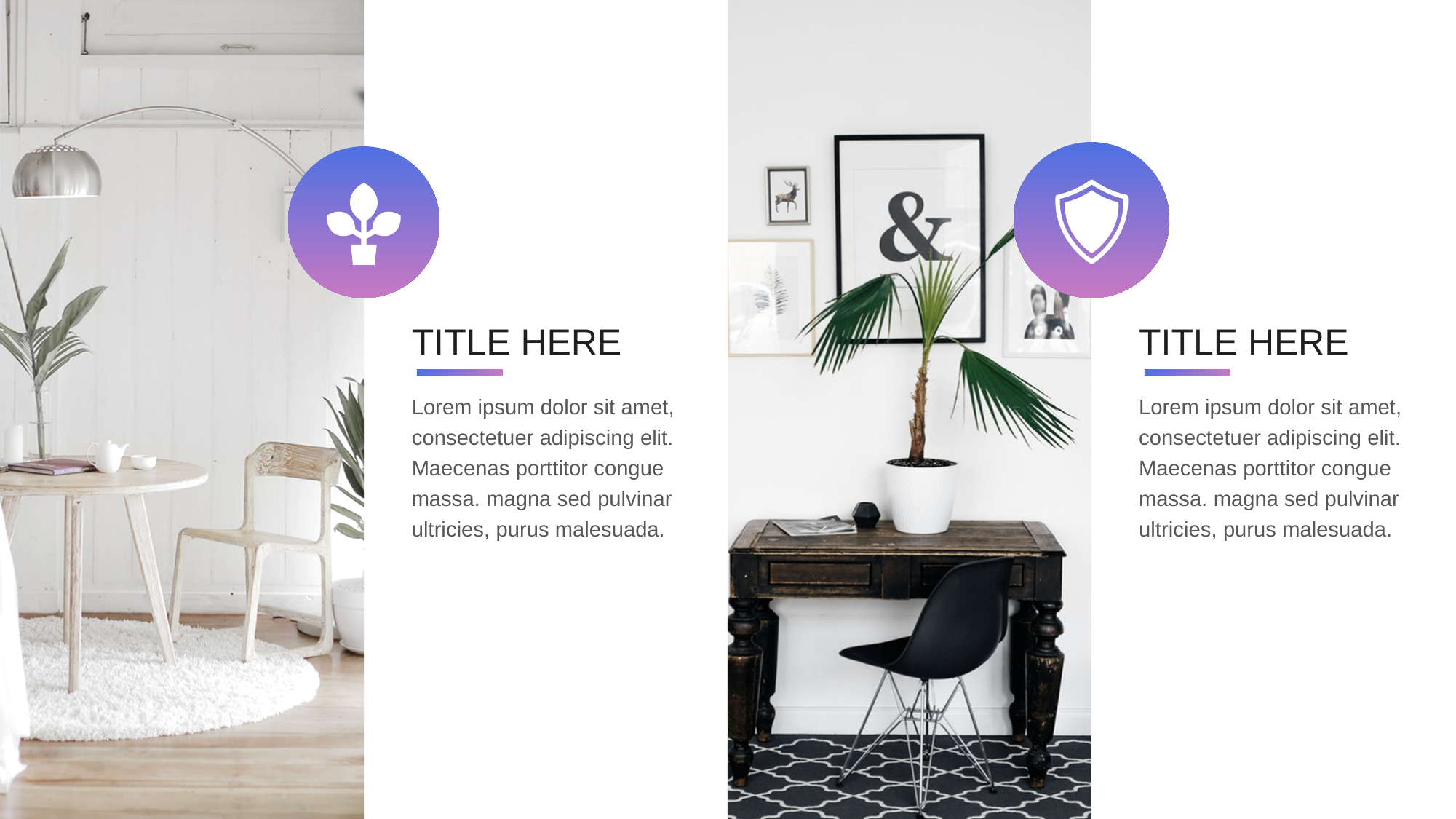

TITLE HERE
TITLE HERE

Lorem ipsum dolor sit amet, consectetuer adipiscing elit. Maecenas porttitor congue massa. magna sed pulvinar ultricies, purus malesuada.
Lorem ipsum dolor sit amet, consectetuer adipiscing elit. Maecenas porttitor congue massa. magna sed pulvinar ultricies, purus malesuada.